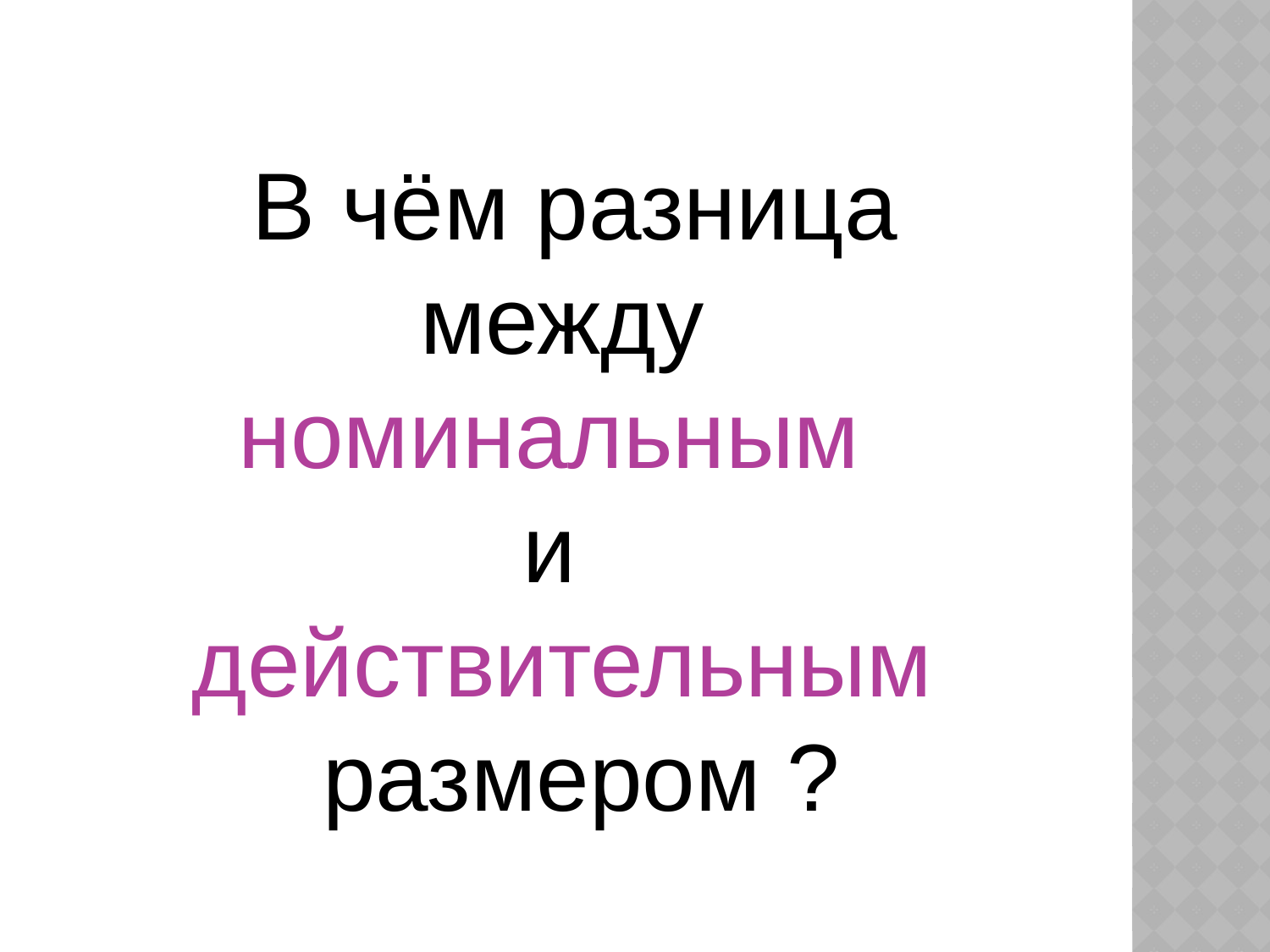

#
  В чём разница
 между
номинальным
и
действительным размером ?